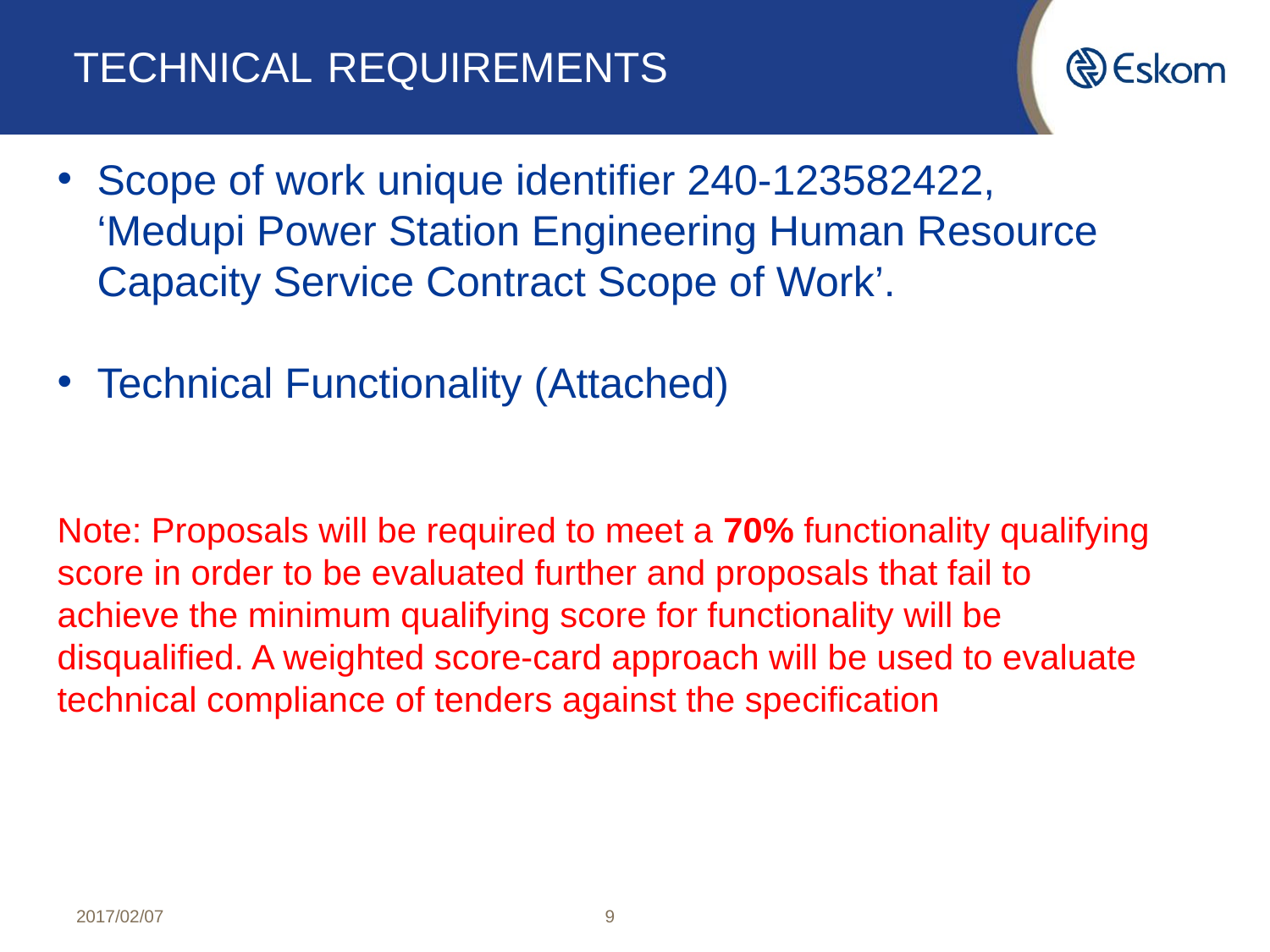

# TECHNICAL	REQUIREMENTS
Scope of work unique identifier 240-123582422, ‘Medupi Power Station Engineering Human Resource Capacity Service Contract Scope of Work’.

Technical Functionality (Attached)

Note: Proposals will be required to meet a 70% functionality qualifying score in order to be evaluated further and proposals that fail to achieve the minimum qualifying score for functionality will be disqualified. A weighted score-card approach will be used to evaluate technical compliance of tenders against the specification

2017/02/07
9